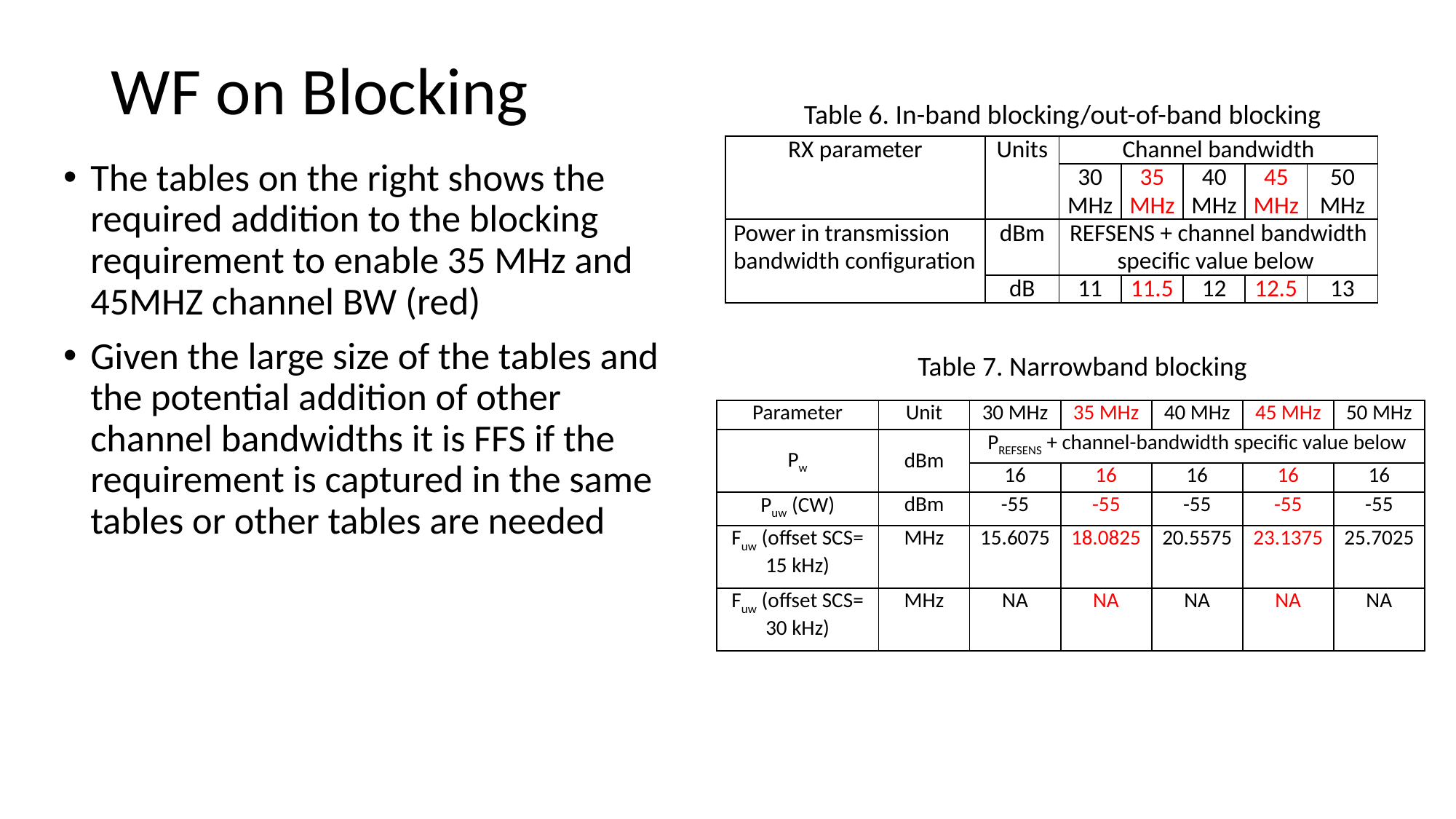

# WF on Blocking
Table 6. In-band blocking/out-of-band blocking
| RX parameter | Units | Channel bandwidth |  |  |  |  |
| --- | --- | --- | --- | --- | --- | --- |
|  |  | 30 MHz | 35 MHz | 40 MHz | 45 MHz | 50 MHz |
| Power in transmission bandwidth configuration | dBm | REFSENS + channel bandwidth specific value below |  |  |  |  |
|  | dB | 11 | 11.5 | 12 | 12.5 | 13 |
The tables on the right shows the required addition to the blocking requirement to enable 35 MHz and 45MHZ channel BW (red)
Given the large size of the tables and the potential addition of other channel bandwidths it is FFS if the requirement is captured in the same tables or other tables are needed
Table 7. Narrowband blocking
| Parameter | Unit | 30 MHz | 35 MHz | 40 MHz | 45 MHz | 50 MHz |
| --- | --- | --- | --- | --- | --- | --- |
| Pw | dBm | PREFSENS + channel-bandwidth specific value below |  |  |  |  |
|  |  | 16 | 16 | 16 | 16 | 16 |
| Puw (CW) | dBm | -55 | -55 | -55 | -55 | -55 |
| Fuw (offset SCS= 15 kHz) | MHz | 15.6075 | 18.0825 | 20.5575 | 23.1375 | 25.7025 |
| Fuw (offset SCS= 30 kHz) | MHz | NA | NA | NA | NA | NA |